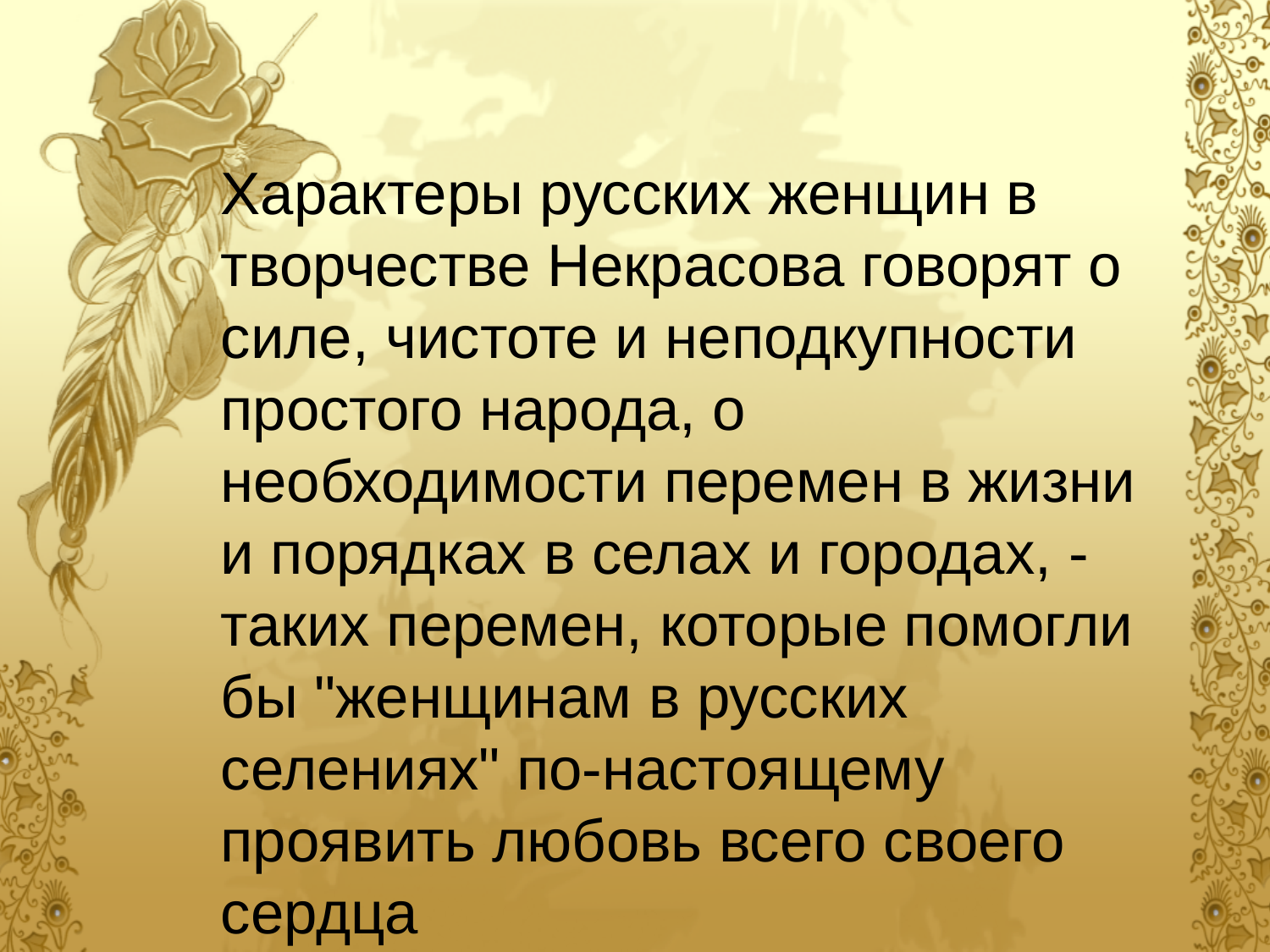

Характеры русских женщин в творчестве Некрасова говорят о силе, чистоте и неподкупности простого народа, о необходимости перемен в жизни и порядках в селах и городах, - таких перемен, которые помогли бы "женщинам в русских селениях" по-настоящему проявить любовь всего своего сердца